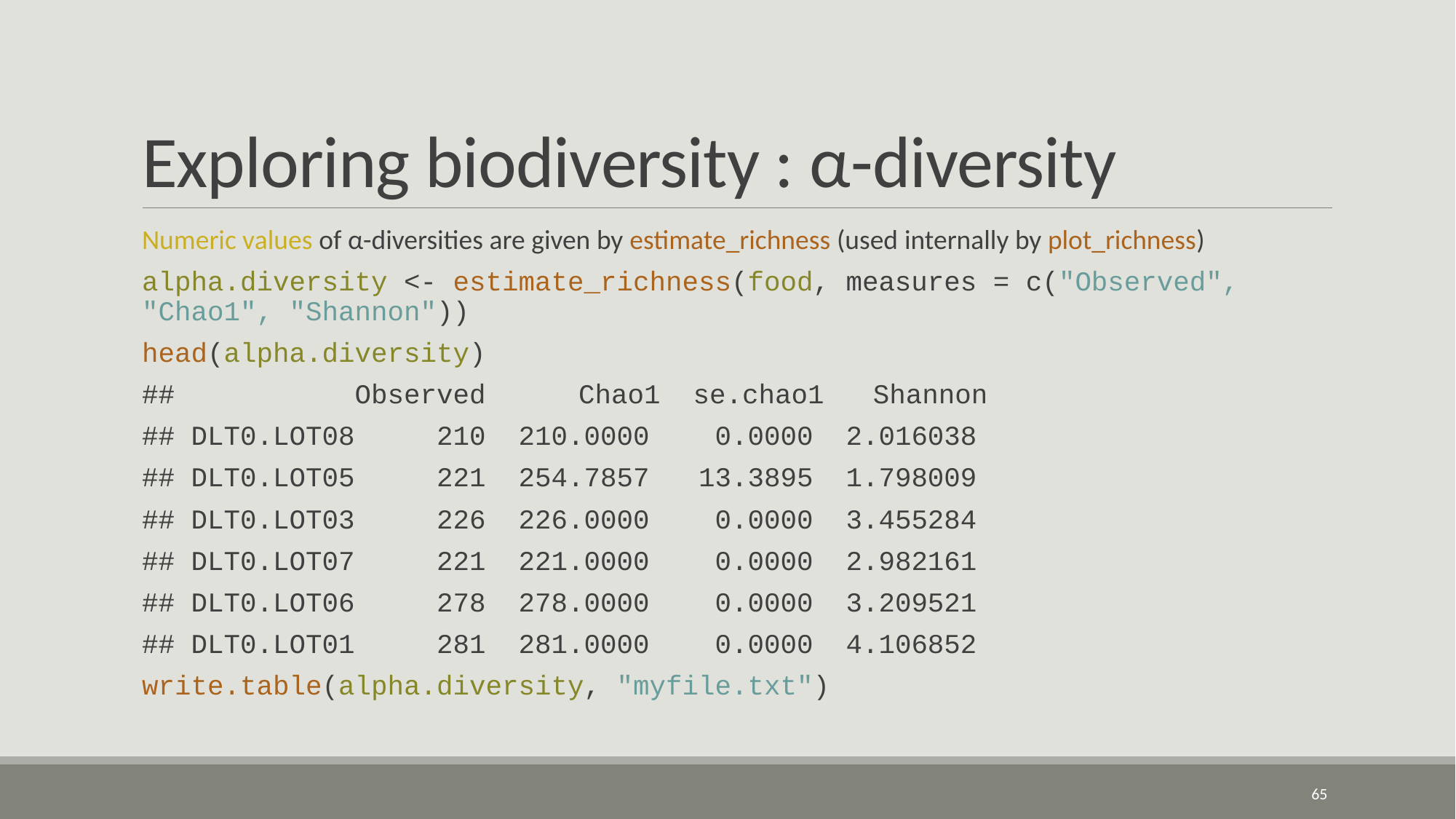

# Exploring biodiversity : α-diversity
Numeric values of α-diversities are given by estimate_richness (used internally by plot_richness)
alpha.diversity <- estimate_richness(food, measures = c("Observed", "Chao1", "Shannon"))
head(alpha.diversity)
##           Observed   	Chao1  se.chao1   Shannon
## DLT0.LOT08     210  210.0000    0.0000  2.016038
## DLT0.LOT05     221  254.7857   13.3895  1.798009
## DLT0.LOT03     226  226.0000    0.0000  3.455284
## DLT0.LOT07     221  221.0000    0.0000  2.982161
## DLT0.LOT06     278  278.0000    0.0000  3.209521
## DLT0.LOT01     281  281.0000    0.0000  4.106852
write.table(alpha.diversity, "myfile.txt")
65